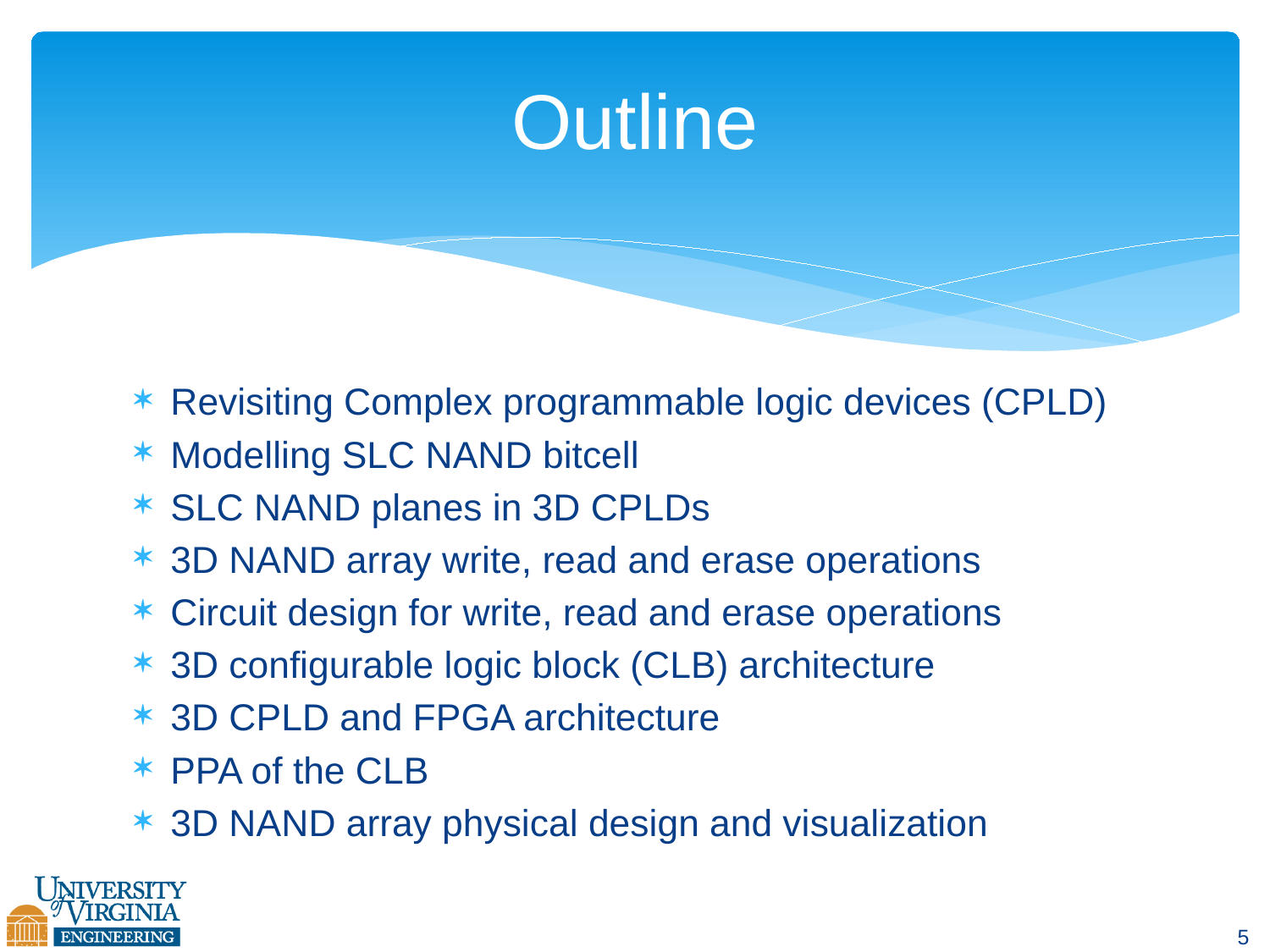

# Outline
Revisiting Complex programmable logic devices (CPLD)
Modelling SLC NAND bitcell
SLC NAND planes in 3D CPLDs
3D NAND array write, read and erase operations
Circuit design for write, read and erase operations
3D configurable logic block (CLB) architecture
3D CPLD and FPGA architecture
PPA of the CLB
3D NAND array physical design and visualization

5